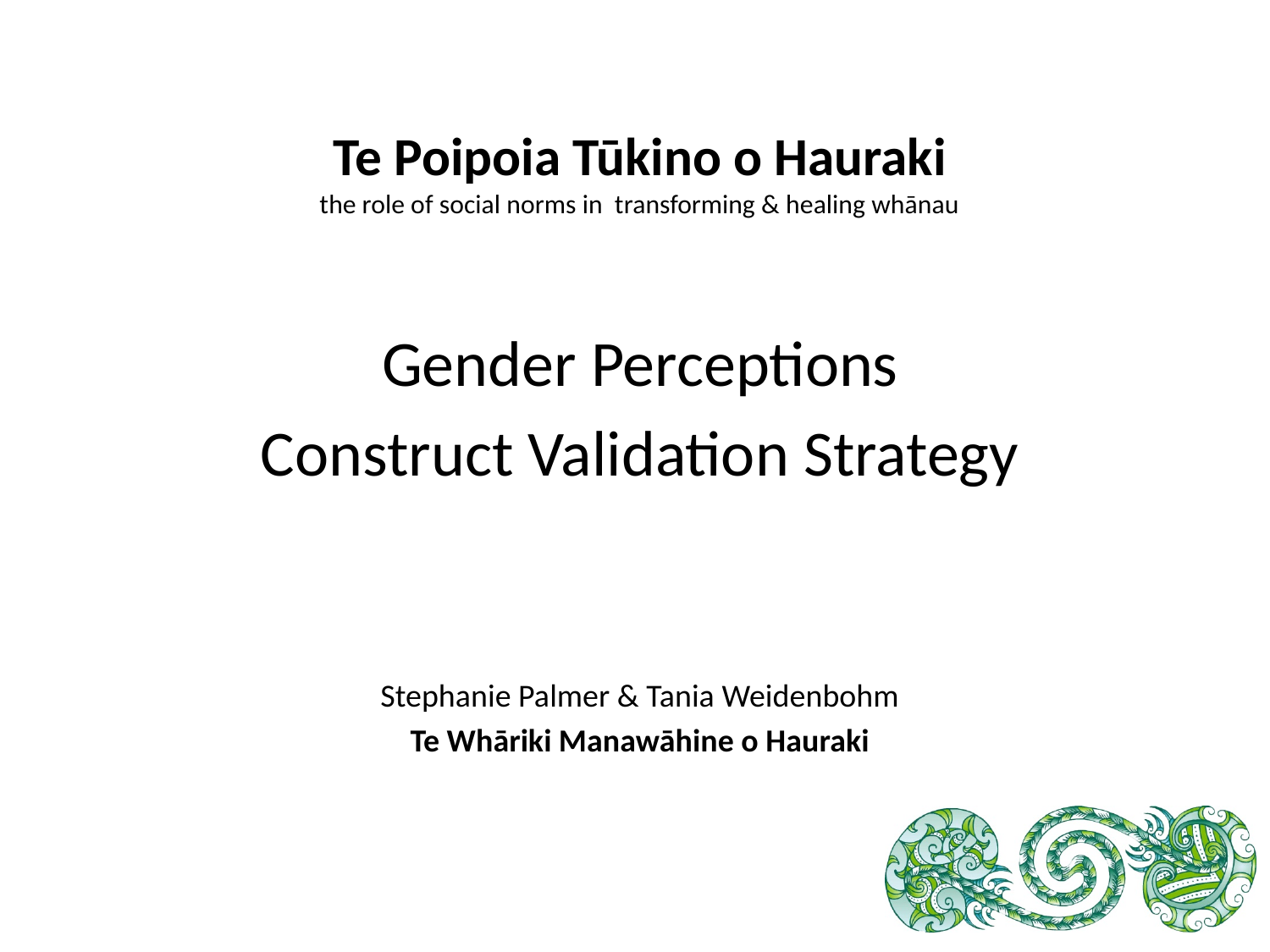

Te Poipoia Tūkino o Hauraki
the role of social norms in  transforming & healing whānau

Gender Perceptions
 Construct Validation Strategy

Stephanie Palmer & Tania Weidenbohm
Te Whāriki Manawāhine o Hauraki